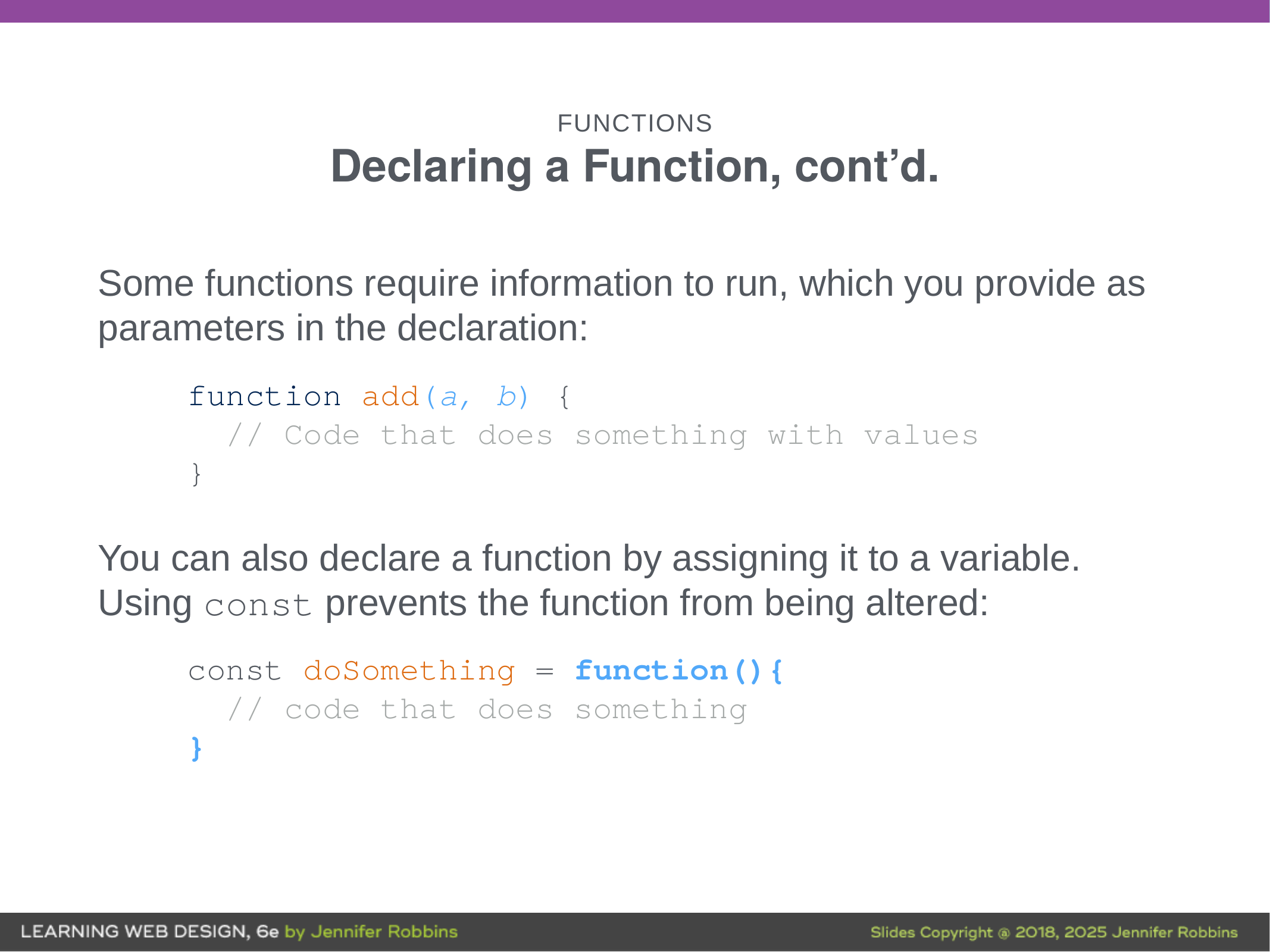

# FUNCTIONS
Declaring a Function, cont’d.
Some functions require information to run, which you provide as parameters in the declaration:
function add(a, b) {
  // Code that does something with values
}
You can also declare a function by assigning it to a variable. Using const prevents the function from being altered:
const doSomething = function(){
  // code that does something
}